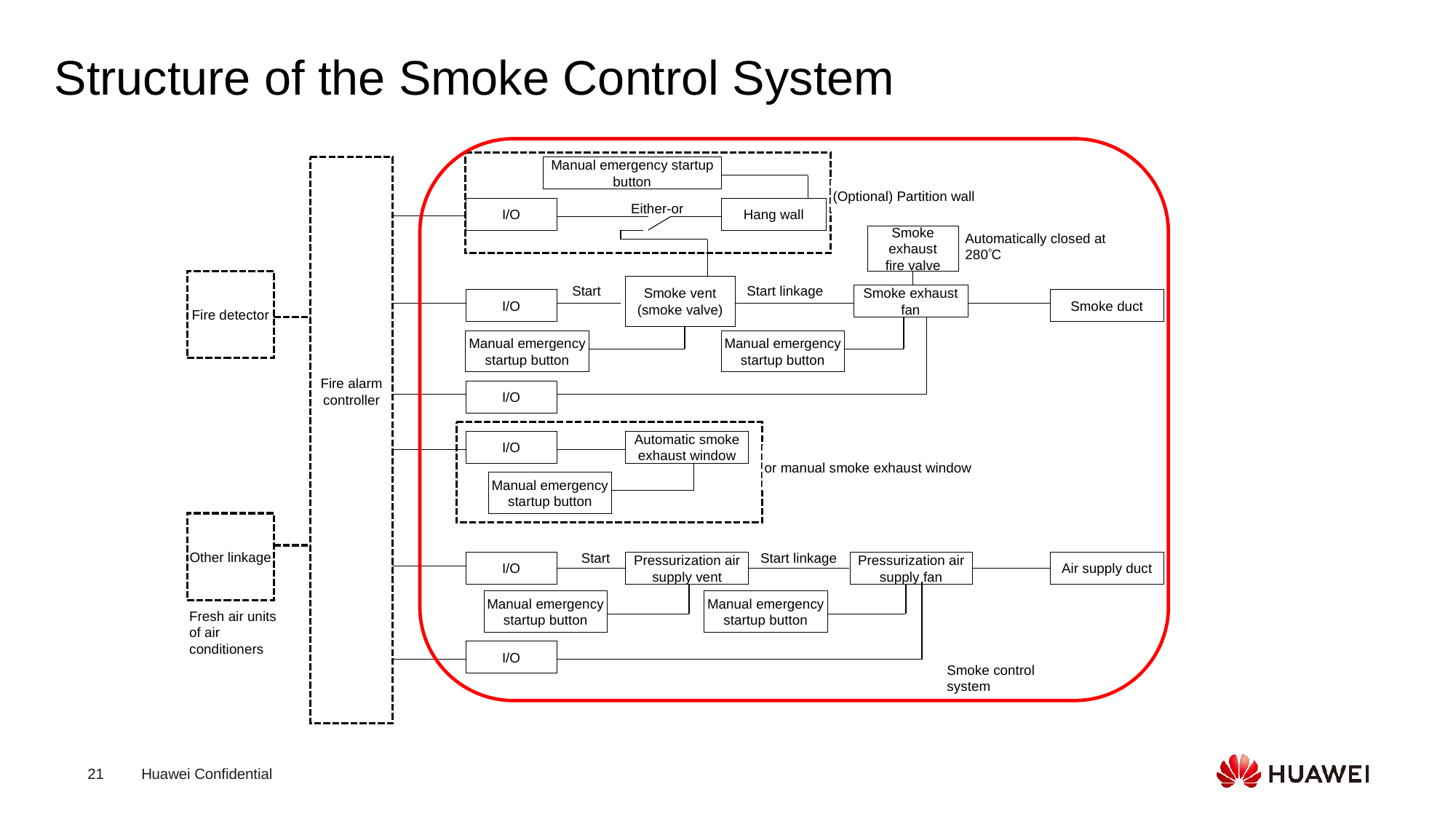

# Structure of the Smoke Control System

Fire alarm controller

Manual emergency startup button
(Optional) Partition wall
Either-or
I/O
Hang wall
Smoke exhaust
fire valve
Automatically closed at 280°C
Fire detector
Start
Start linkage
Smoke vent (smoke valve)
Smoke exhaust fan
I/O
Smoke duct
Manual emergency startup button
Manual emergency startup button
I/O

I/O
Automatic smoke exhaust window
or manual smoke exhaust window
Manual emergency startup button
Other linkage
Start
Start linkage
Pressurization air supply fan
Air supply duct
I/O
Pressurization air supply vent
Manual emergency startup button
Manual emergency startup button
Fresh air units of air conditioners
I/O
Smoke control system